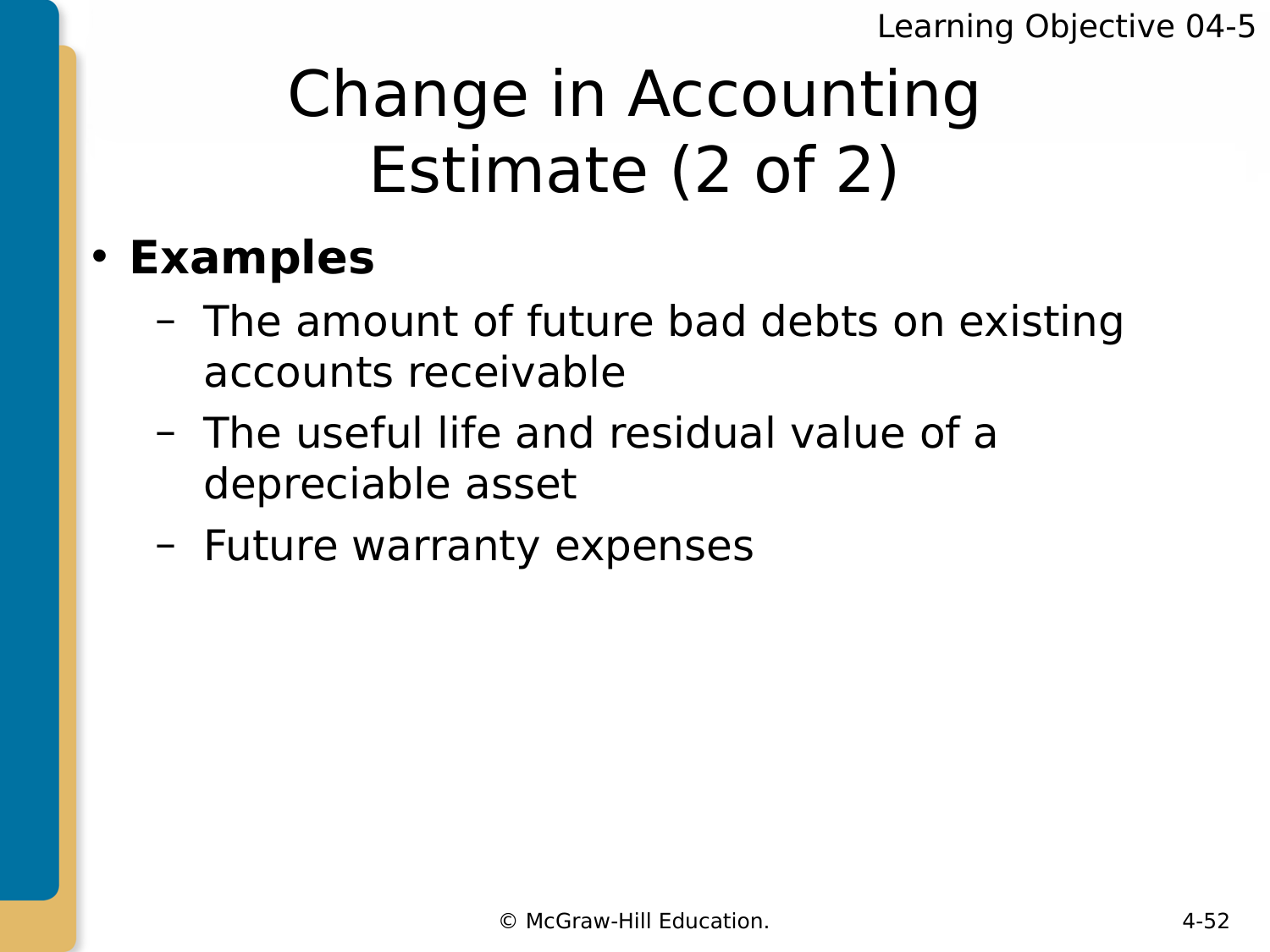

Learning Objective 04-5
# Change in Accounting Estimate (2 of 2)
Examples
The amount of future bad debts on existing accounts receivable
The useful life and residual value of a depreciable asset
Future warranty expenses